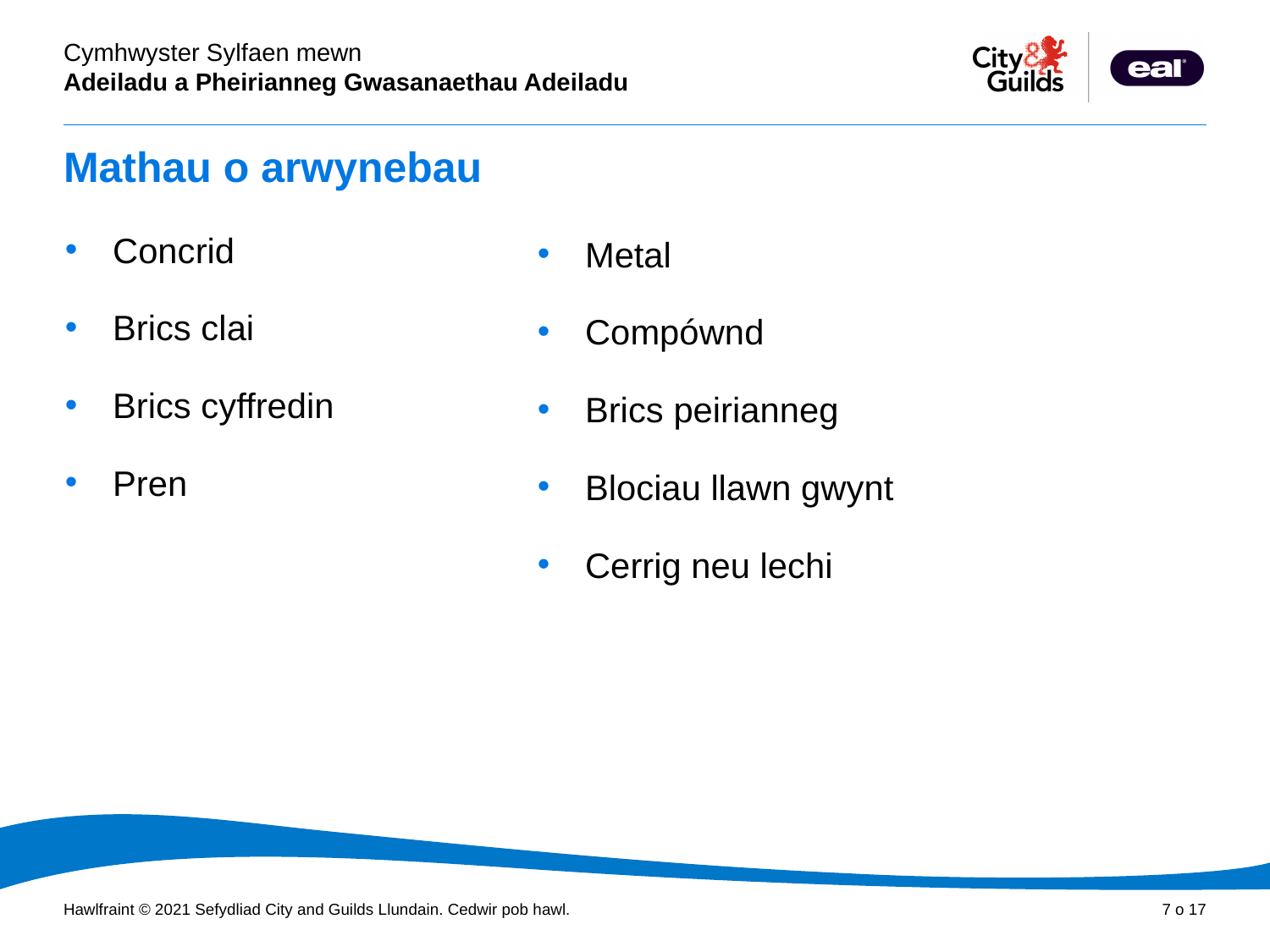

# Mathau o arwynebau
Metal
Compównd
Brics peirianneg
Blociau llawn gwynt
Cerrig neu lechi
Concrid
Brics clai
Brics cyffredin
Pren